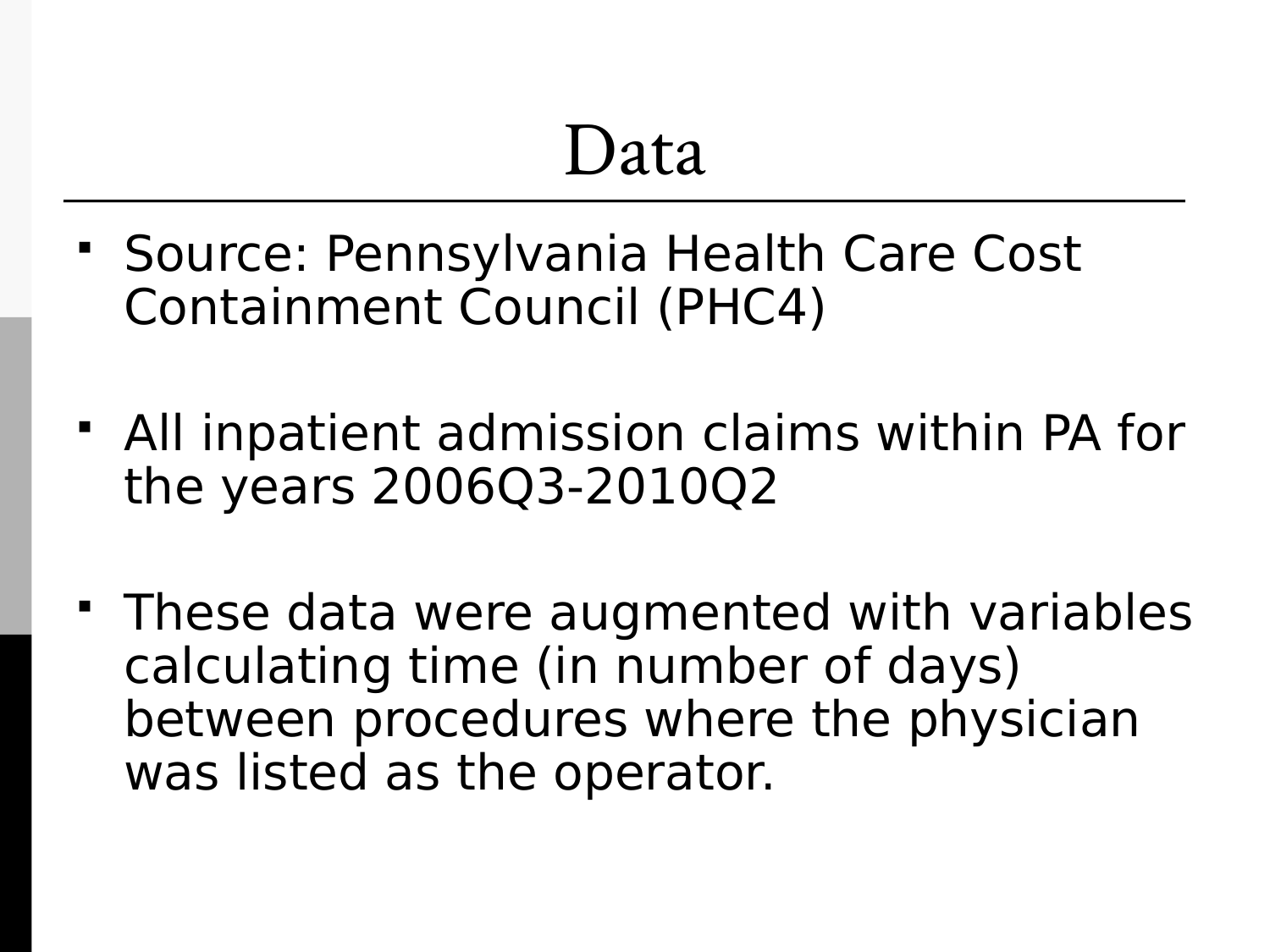

# Data
Source: Pennsylvania Health Care Cost Containment Council (PHC4)

All inpatient admission claims within PA for the years 2006Q3-2010Q2

These data were augmented with variables calculating time (in number of days) between procedures where the physician was listed as the operator.